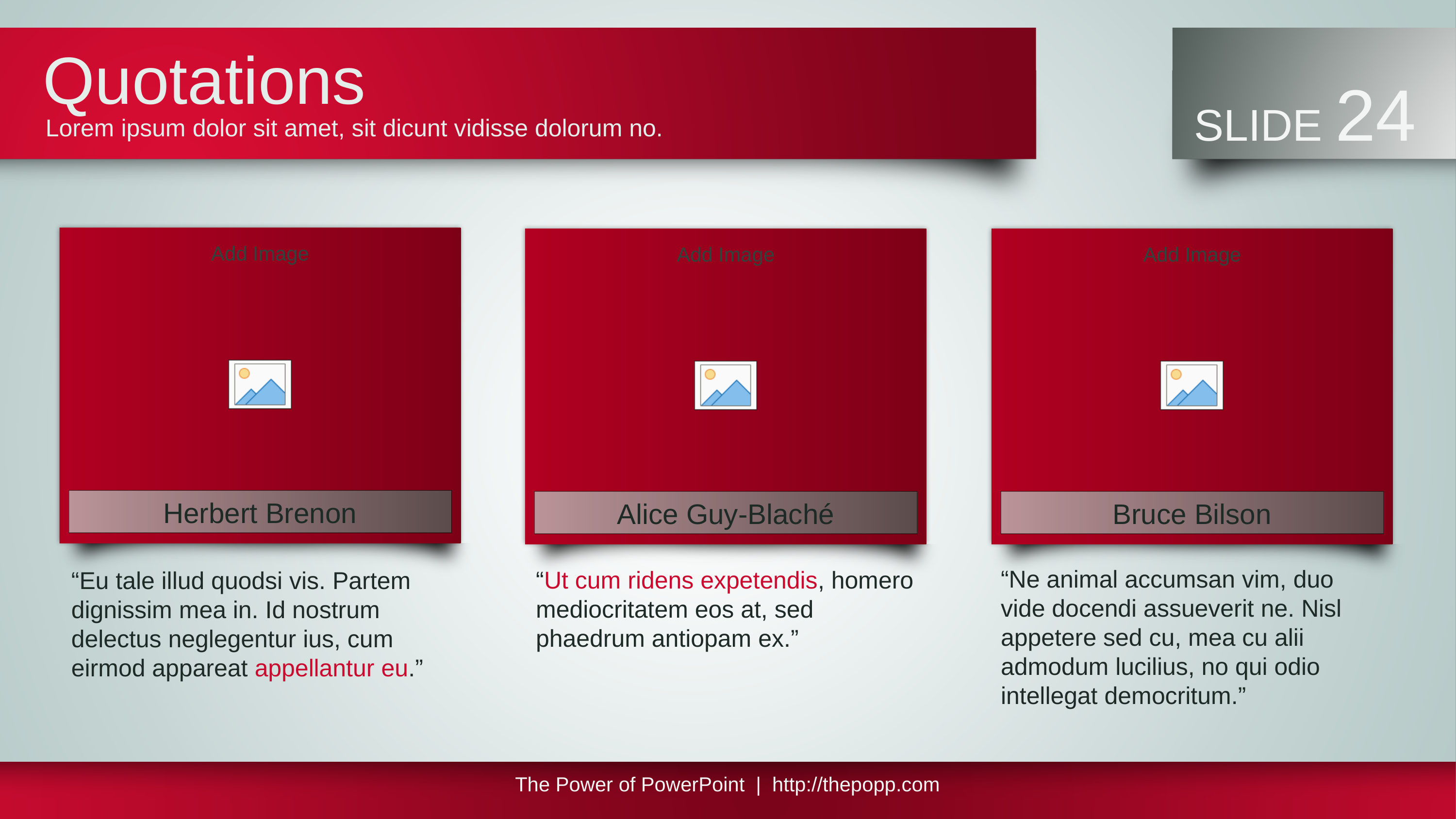

# Quotations
 SLIDE 24
Lorem ipsum dolor sit amet, sit dicunt vidisse dolorum no.

Herbert Brenon
Alice Guy-Blaché
Bruce Bilson
“Ne animal accumsan vim, duo vide docendi assueverit ne. Nisl appetere sed cu, mea cu alii admodum lucilius, no qui odio intellegat democritum.”
“Ut cum ridens expetendis, homero mediocritatem eos at, sed phaedrum antiopam ex.”
“Eu tale illud quodsi vis. Partem dignissim mea in. Id nostrum delectus neglegentur ius, cum eirmod appareat appellantur eu.”
The Power of PowerPoint  |  http://thepopp.com